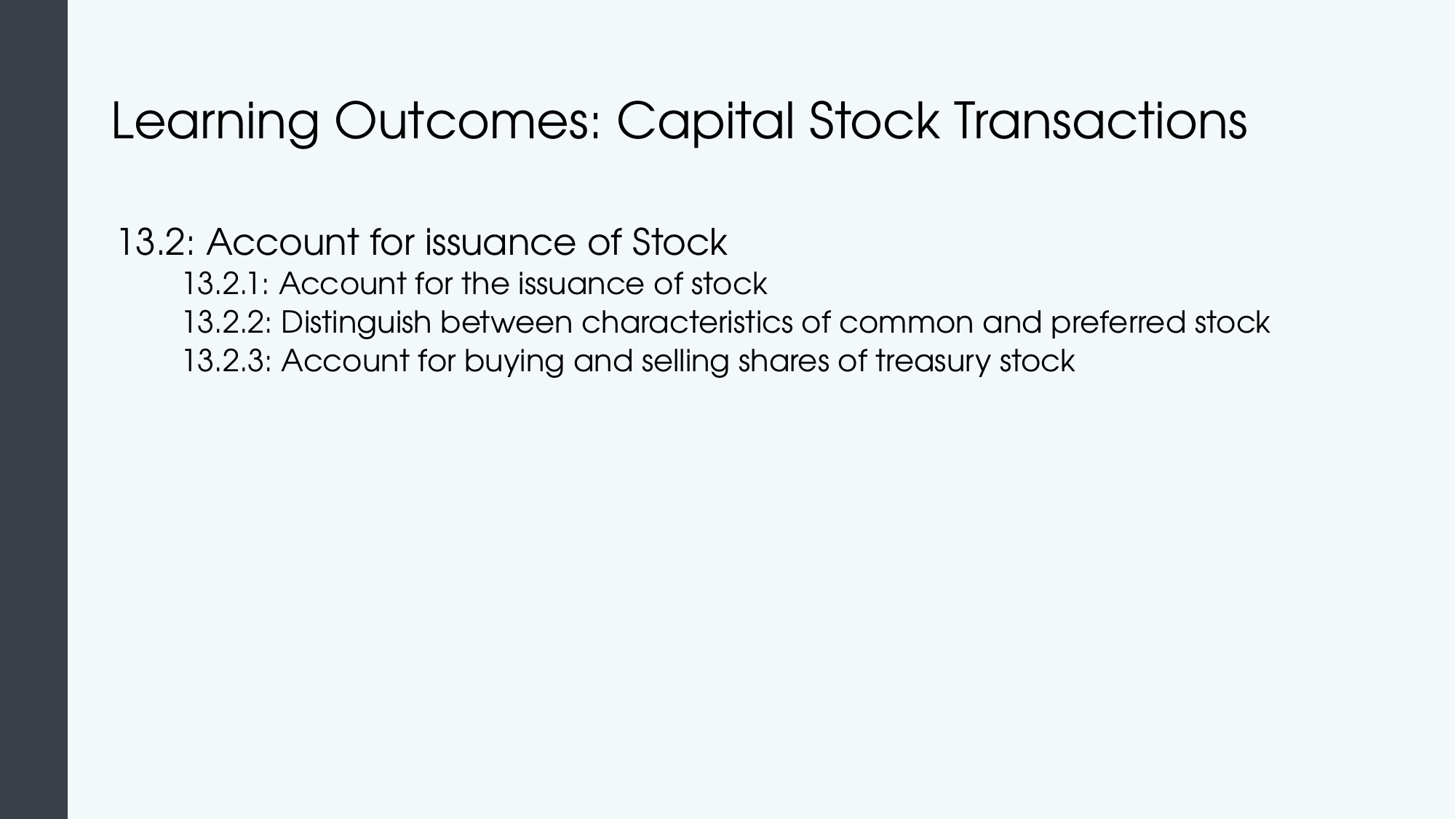

# Learning Outcomes: Capital Stock Transactions
13.2: Account for issuance of Stock
13.2.1: Account for the issuance of stock
13.2.2: Distinguish between characteristics of common and preferred stock
13.2.3: Account for buying and selling shares of treasury stock